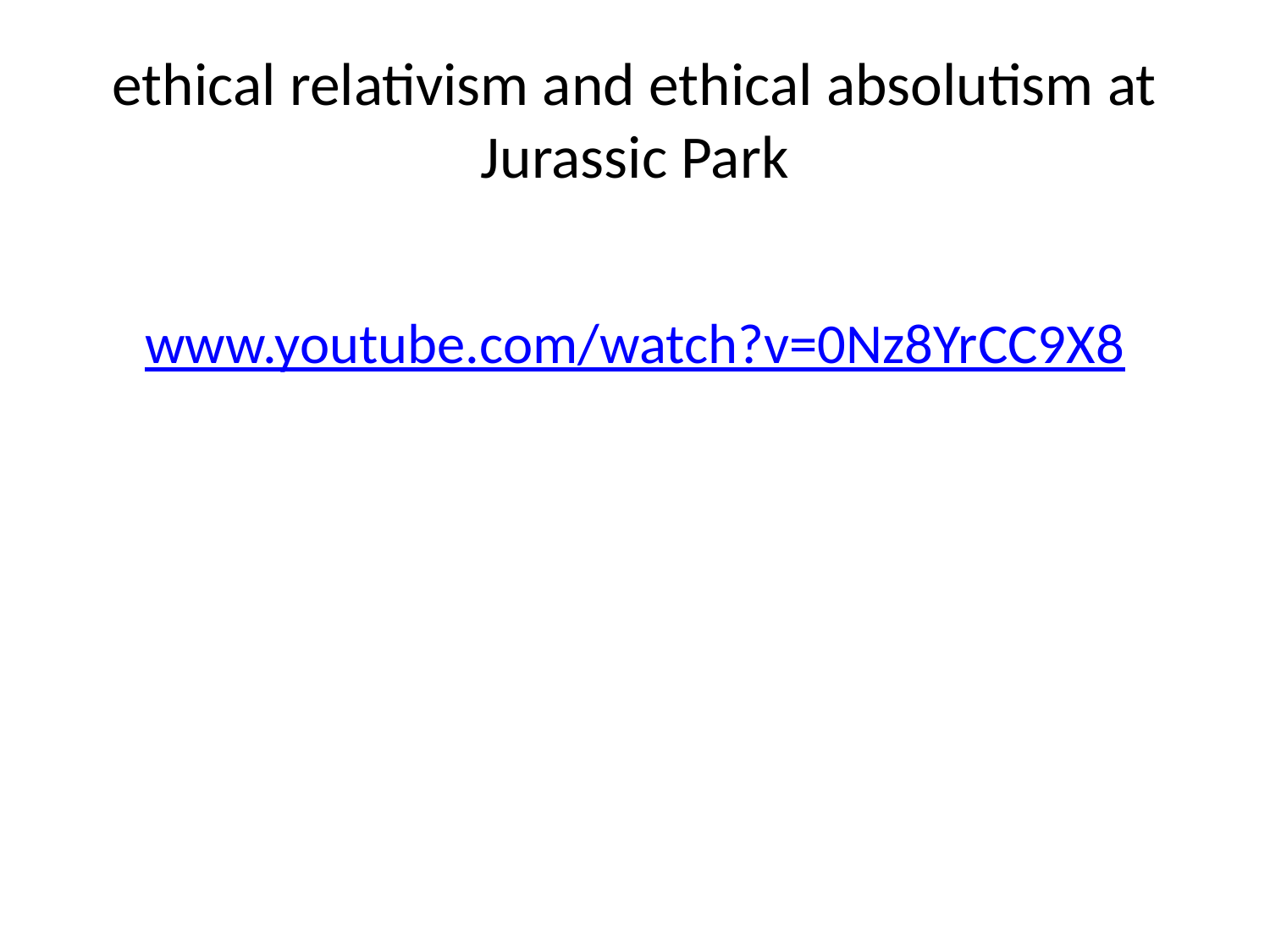

# ethical relativism and ethical absolutism at Jurassic Park

www.youtube.com/watch?v=0Nz8YrCC9X8